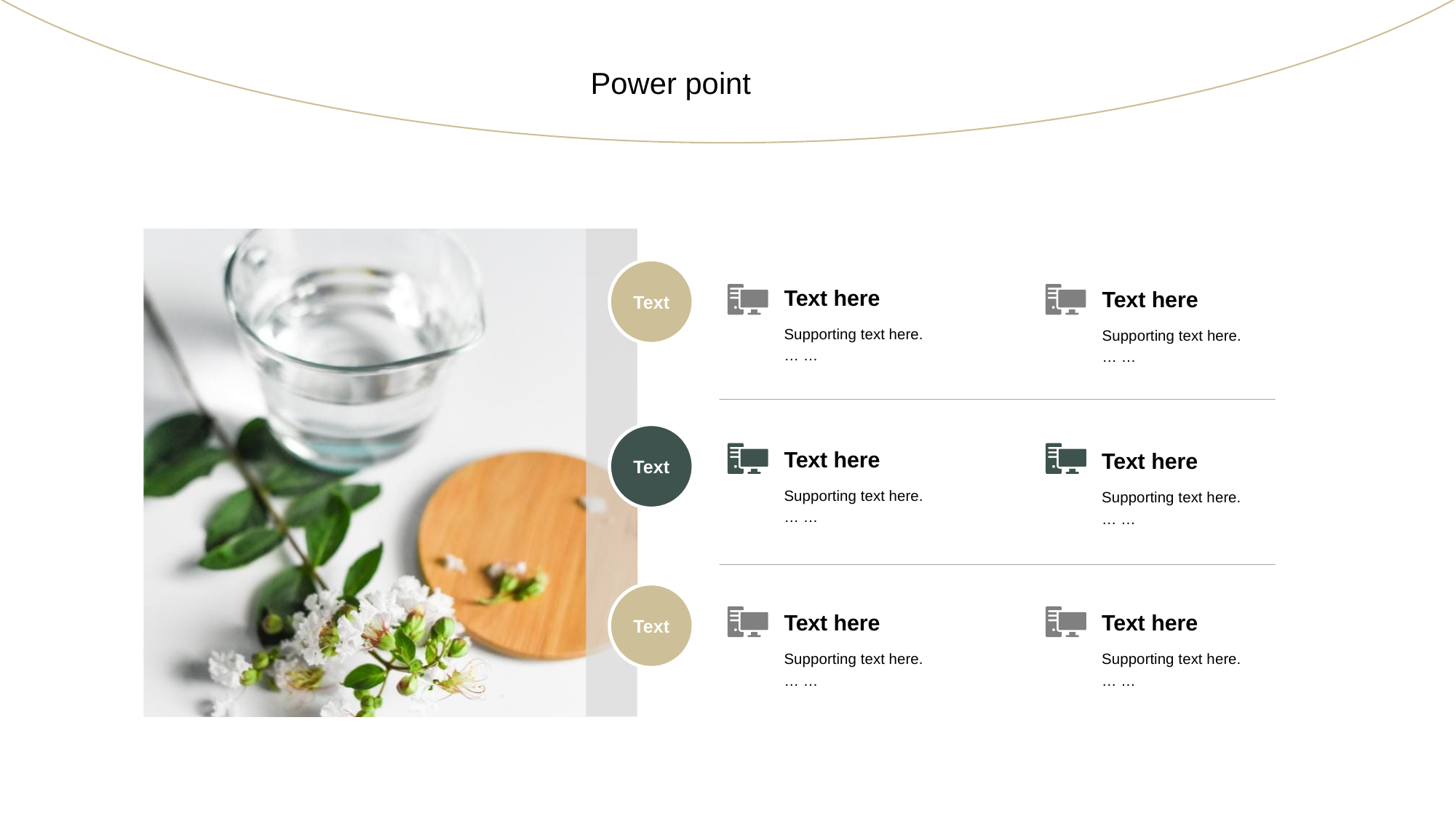

Power point

Text
Text here
Text here

Supporting text here.
… …
Supporting text here.
… …
Text
Text here
Text here

Supporting text here.
… …
Supporting text here.
… …
Text
Text here
Text here

Supporting text here.
… …
Supporting text here.
… …